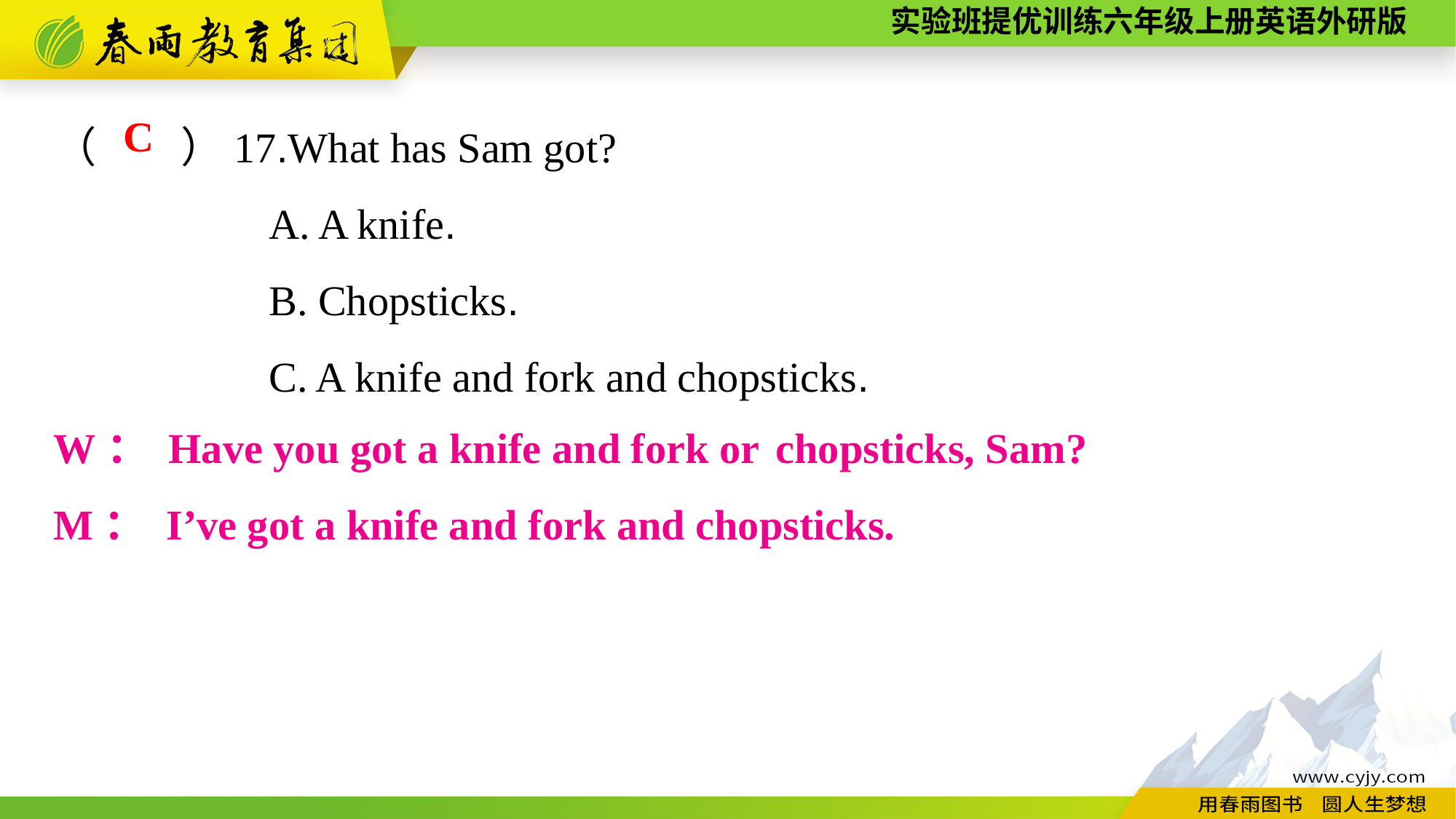

（　　）17.What has Sam got?
A. A knife.
B. Chopsticks.
C. A knife and fork and chopsticks.
C
W： Have you got a knife and fork or    chopsticks, Sam?
M： I’ve got a knife and fork and chopsticks.